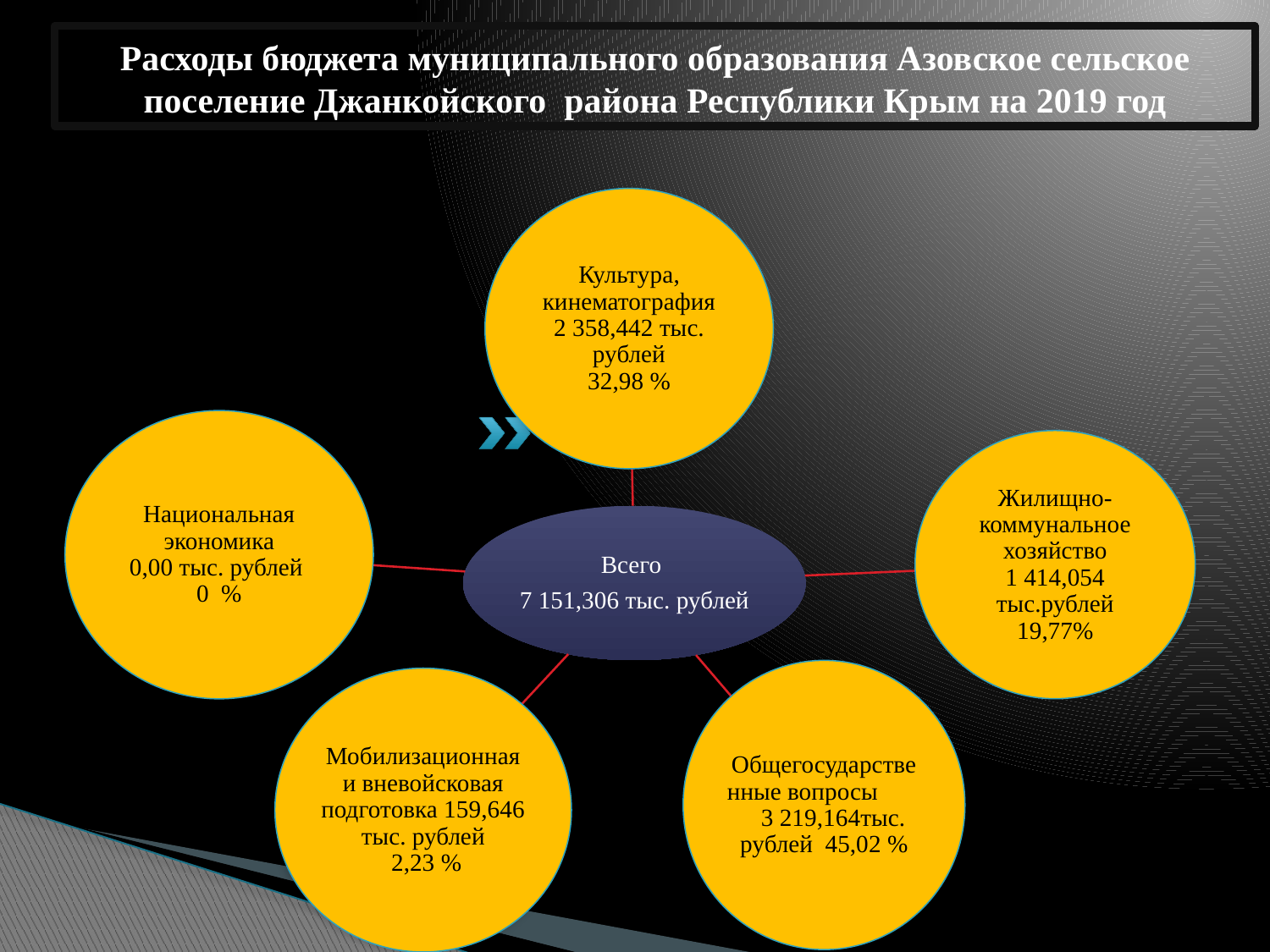

# Расходы бюджета муниципального образования Азовское сельское поселение Джанкойского  района Республики Крым на 2019 год
Всего
7 151,306 тыс. рублей

Национальная экономика
0,00 тыс. рублей
0  %

Мобилизационная и вневойсковая подготовка 159,646 тыс. рублей
 2,23 %

Жилищно-коммунальное хозяйство
1 414,054 тыс.рублей
19,77%

Общегосударственные вопросы           3 219,164тыс. рублей  45,02 %

Культура, кинематография
2 358,442 тыс. рублей
32,98 %